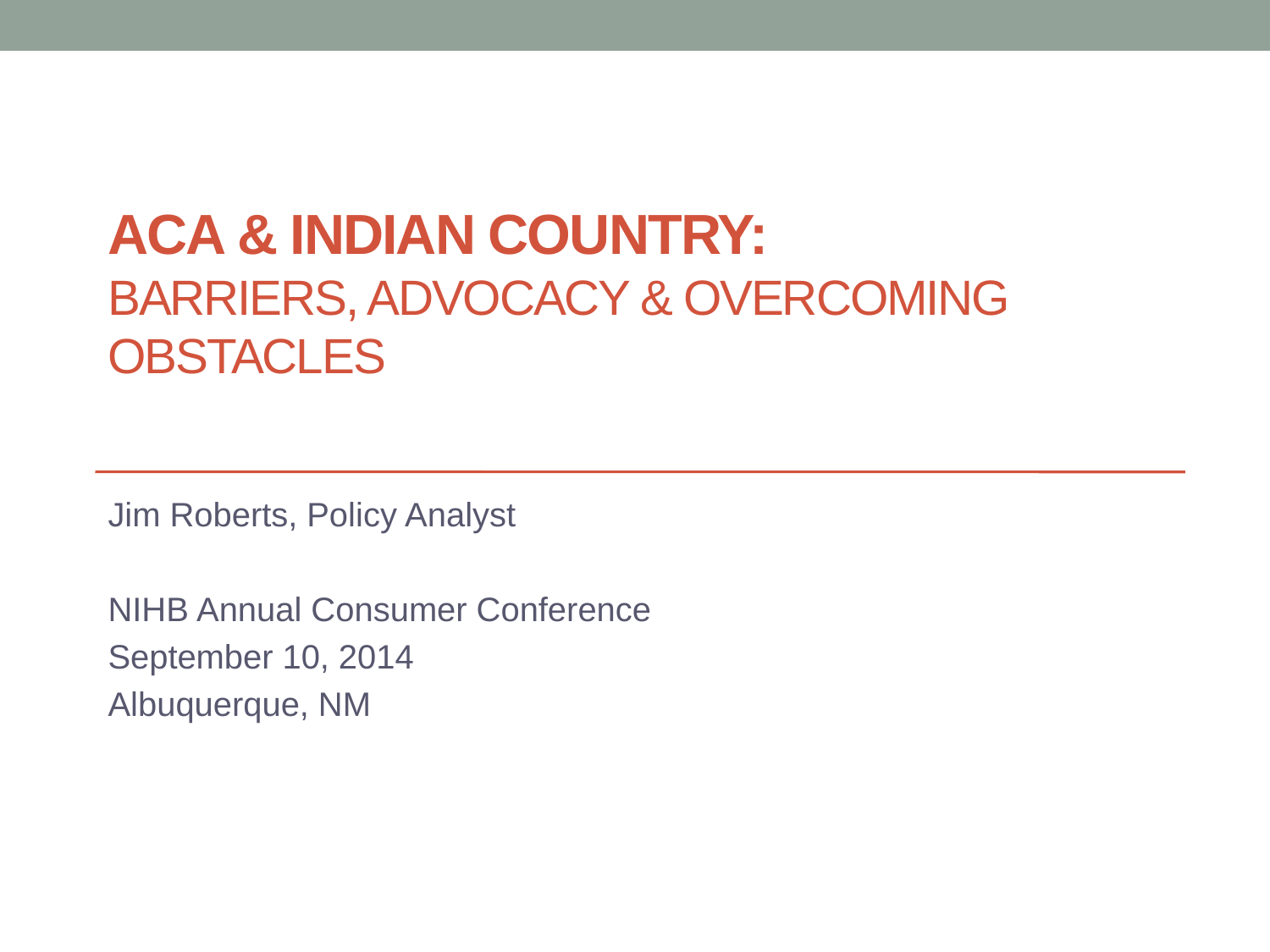

# ACA & Indian country: Barriers, Advocacy & Overcoming Obstacles
Jim Roberts, Policy Analyst

NIHB Annual Consumer Conference
September 10, 2014
Albuquerque, NM